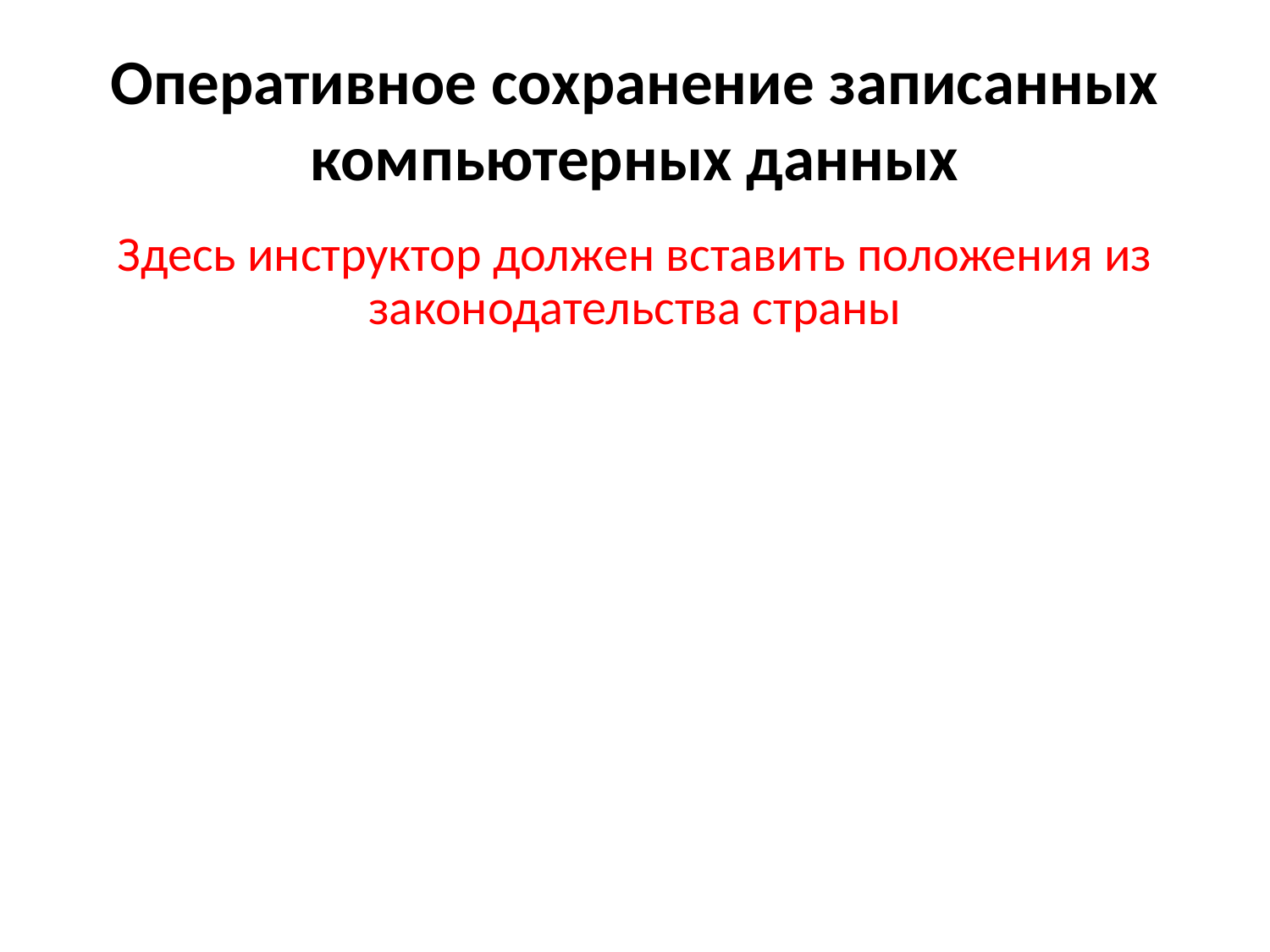

# Оперативное сохранение записанных компьютерных данных
Здесь инструктор должен вставить положения из законодательства страны